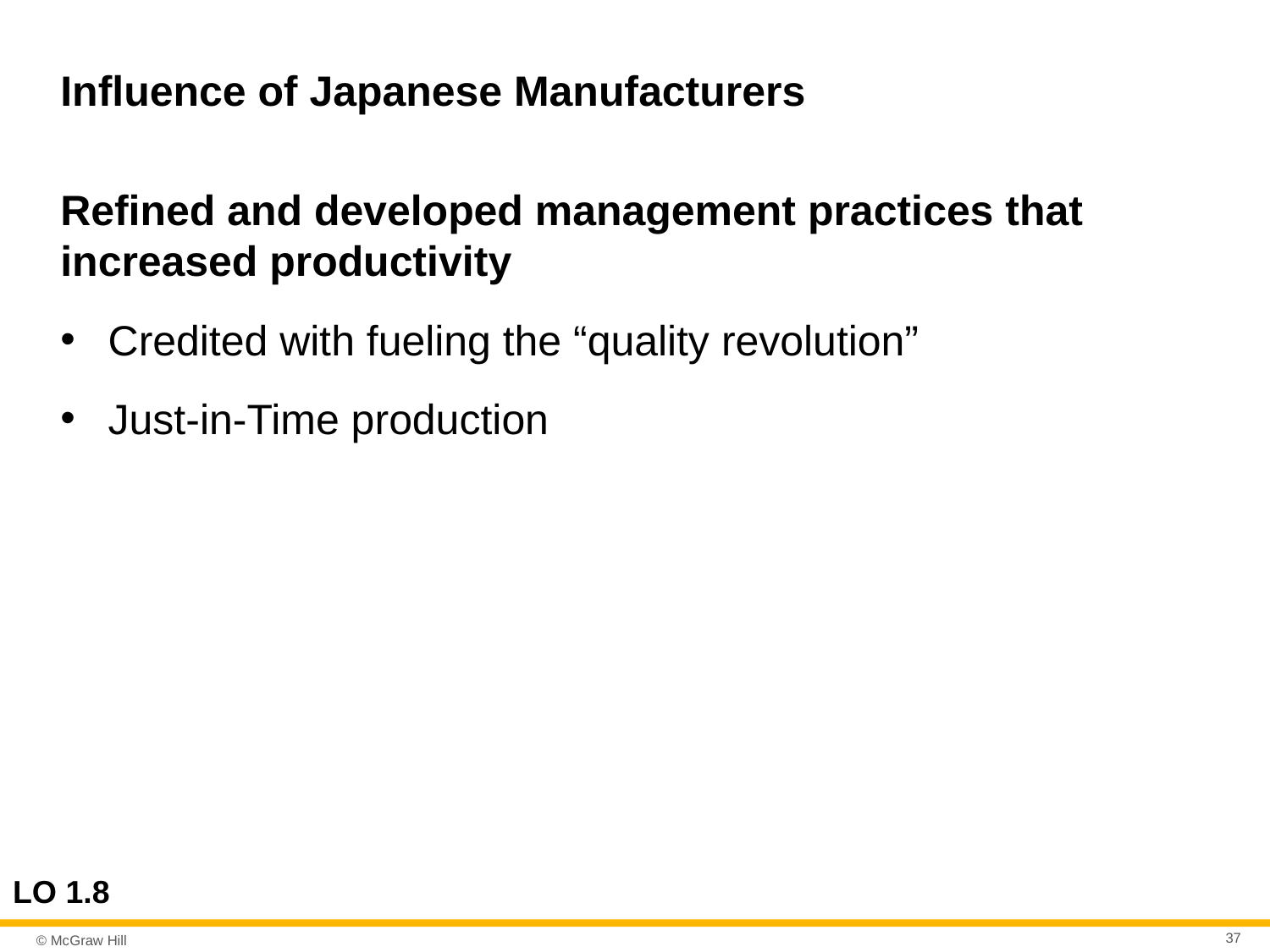

# Influence of Japanese Manufacturers
Refined and developed management practices that increased productivity
Credited with fueling the “quality revolution”
Just-in-Time production
LO 1.8